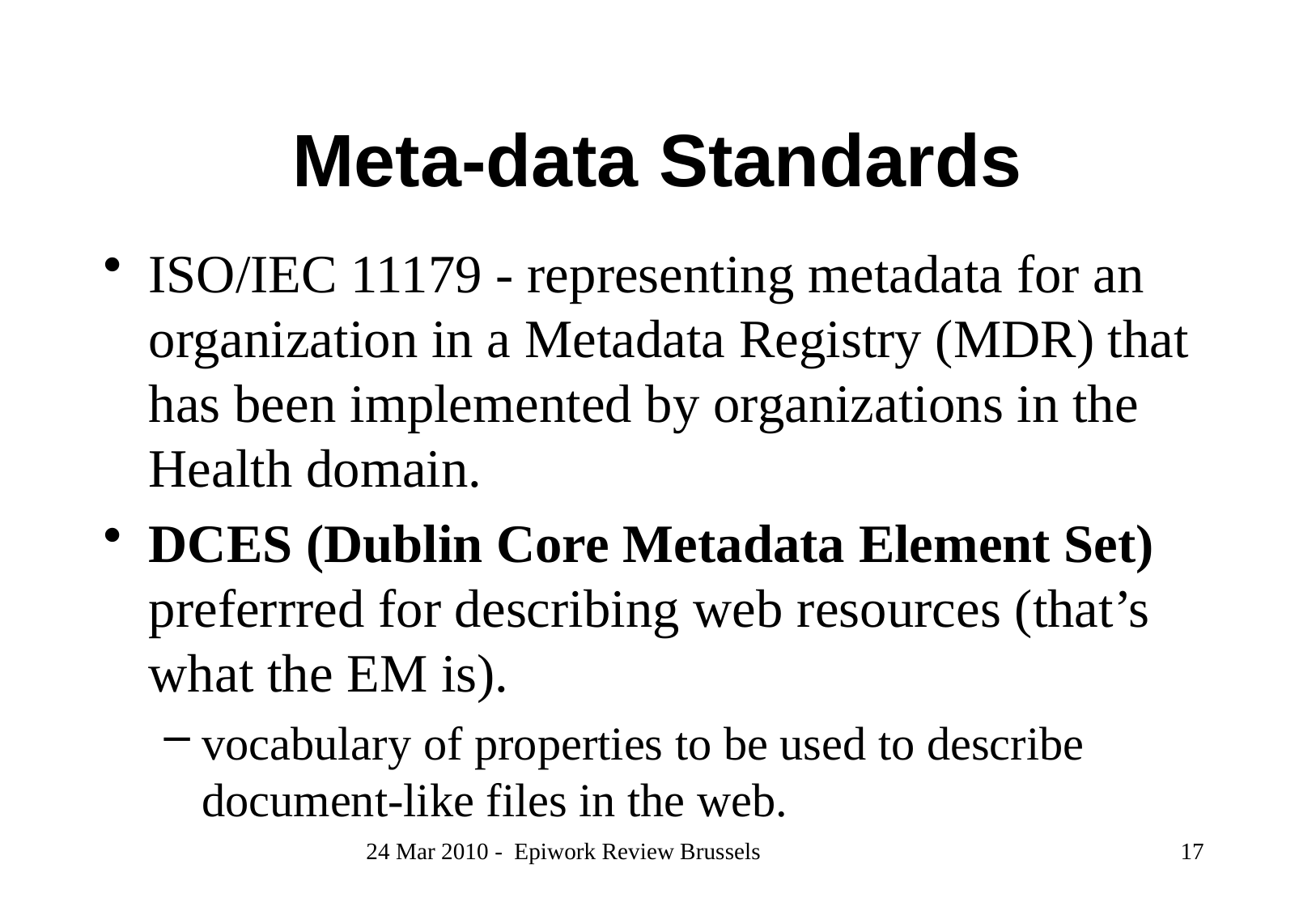

# Meta-data Standards
ISO/IEC 11179 - representing metadata for an organization in a Metadata Registry (MDR) that has been implemented by organizations in the Health domain.
DCES (Dublin Core Metadata Element Set) preferrred for describing web resources (that’s what the EM is).
vocabulary of properties to be used to describe document-like files in the web.

24 Mar 2010 -  Epiwork Review Brussels
17